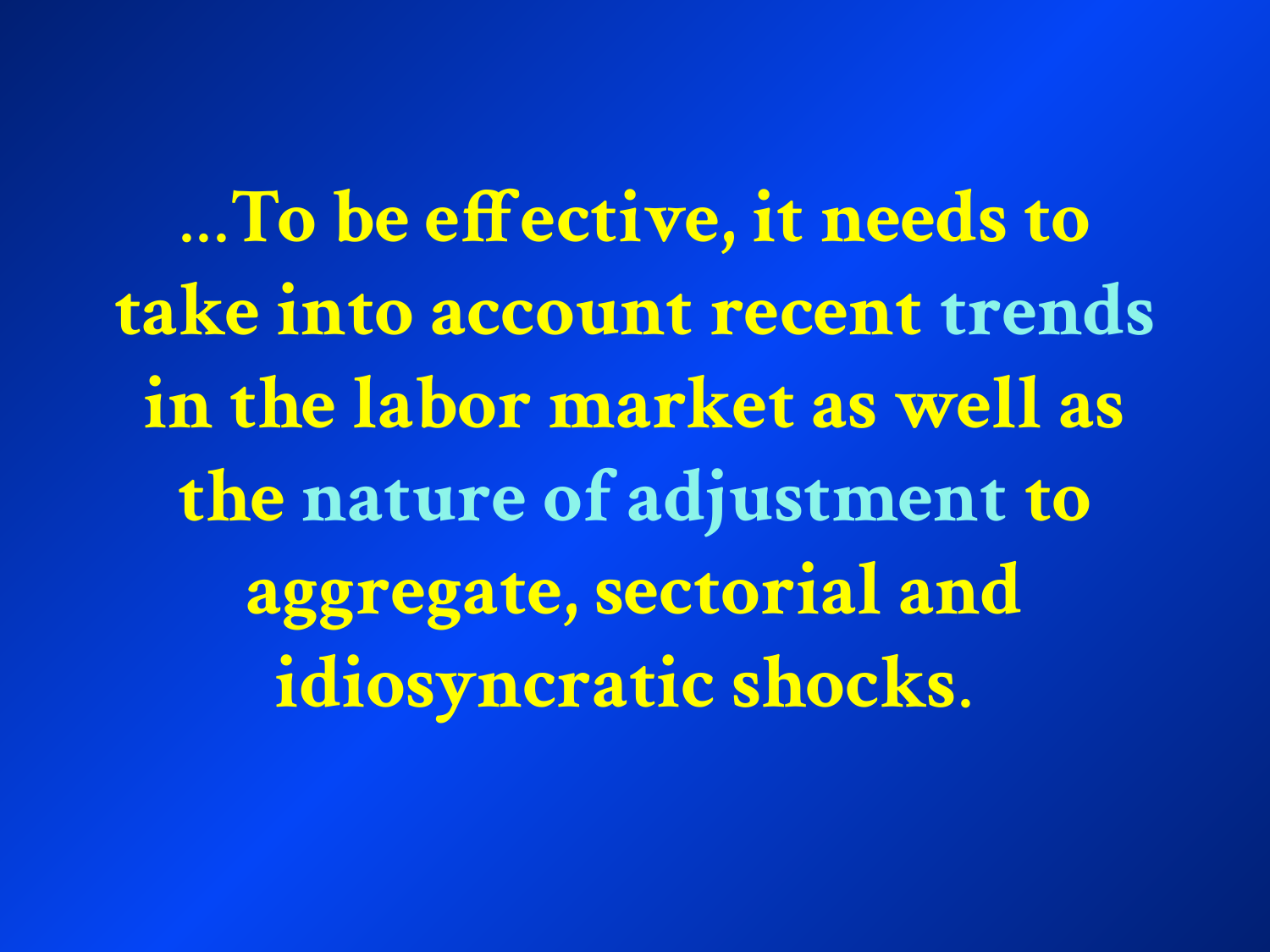

# ...To be effective, it needs to take into account recent trends in the labor market as well as the nature of adjustment to aggregate, sectorial and idiosyncratic shocks.